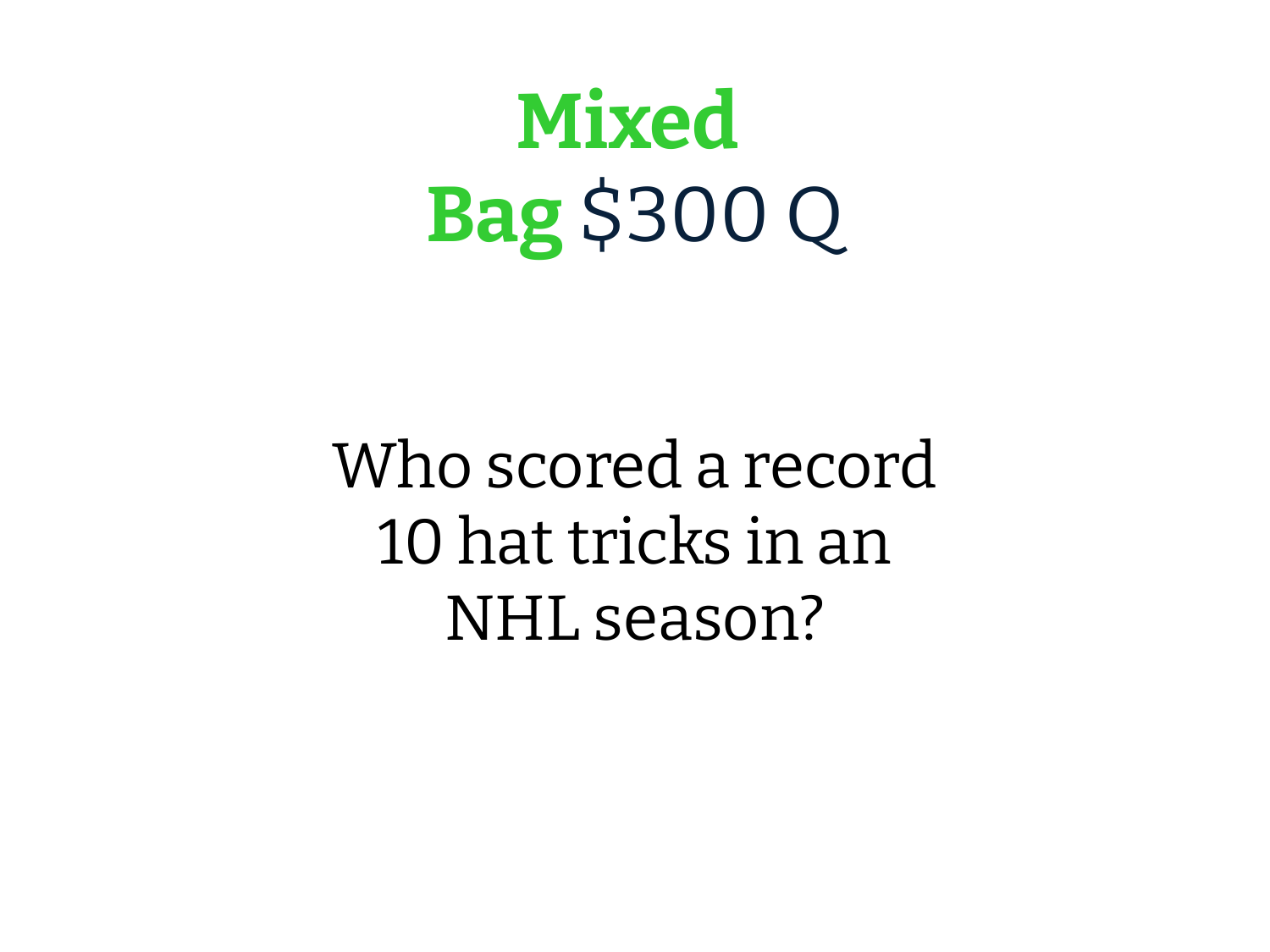

# Mixed Bag $300 Q
Who scored a record 10 hat tricks in an NHL season?